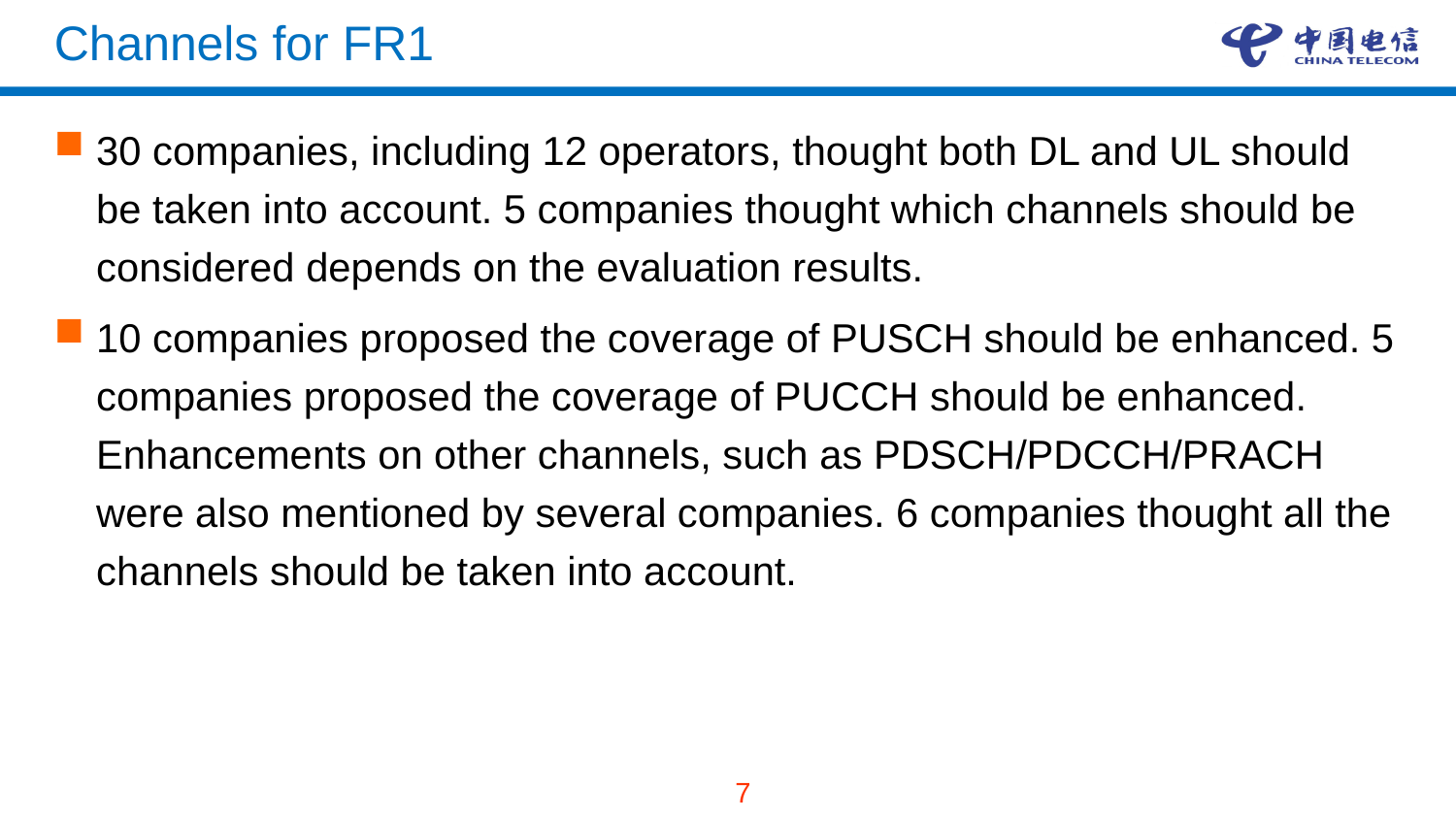

# Channels for FR1
30 companies, including 12 operators, thought both DL and UL should be taken into account. 5 companies thought which channels should be considered depends on the evaluation results.
10 companies proposed the coverage of PUSCH should be enhanced. 5 companies proposed the coverage of PUCCH should be enhanced. Enhancements on other channels, such as PDSCH/PDCCH/PRACH were also mentioned by several companies. 6 companies thought all the channels should be taken into account.

7